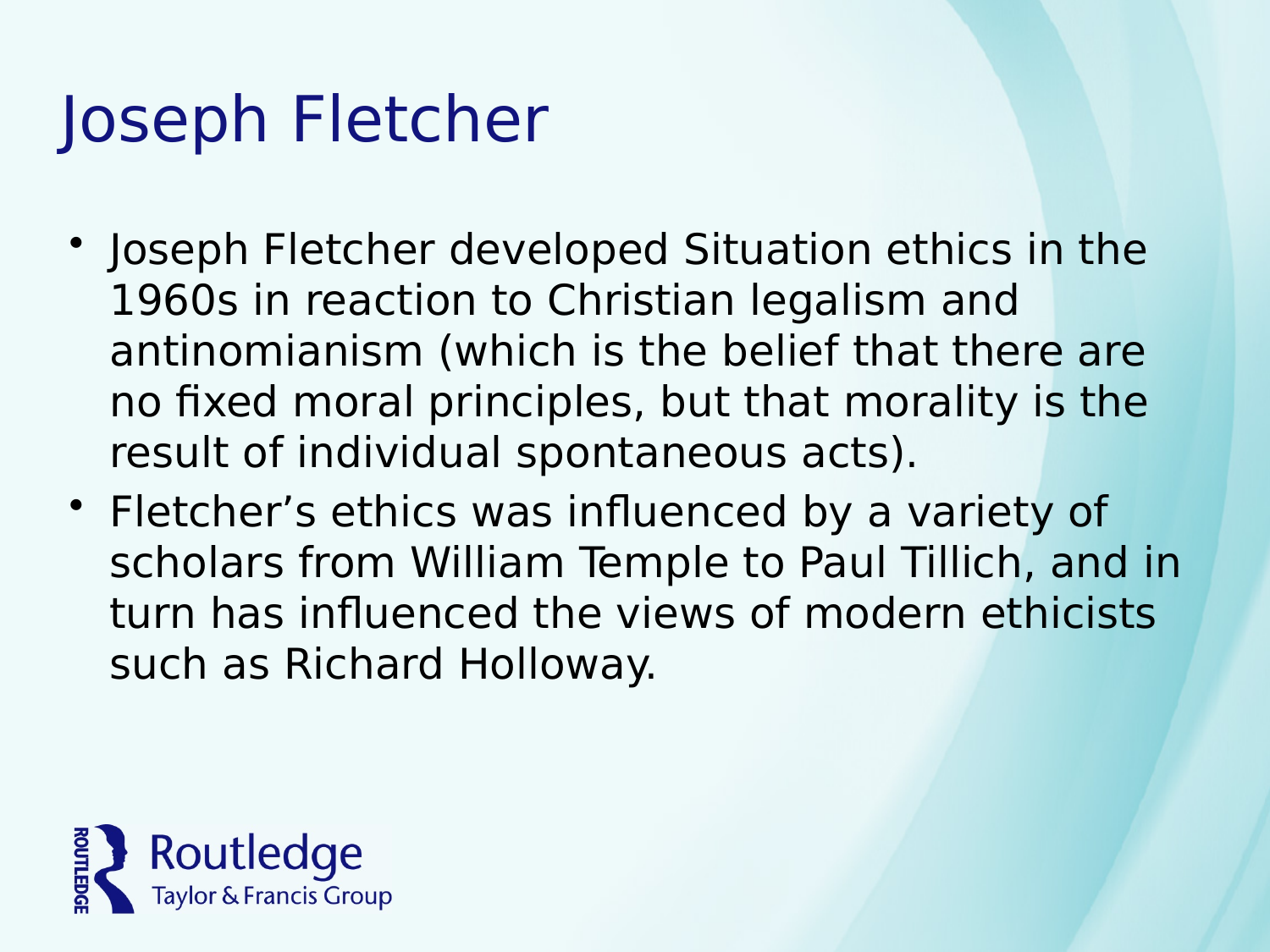

# Joseph Fletcher
Joseph Fletcher developed Situation ethics in the 1960s in reaction to Christian legalism and antinomianism (which is the belief that there are no fixed moral principles, but that morality is the result of individual spontaneous acts).
Fletcher’s ethics was influenced by a variety of scholars from William Temple to Paul Tillich, and in turn has influenced the views of modern ethicists such as Richard Holloway.